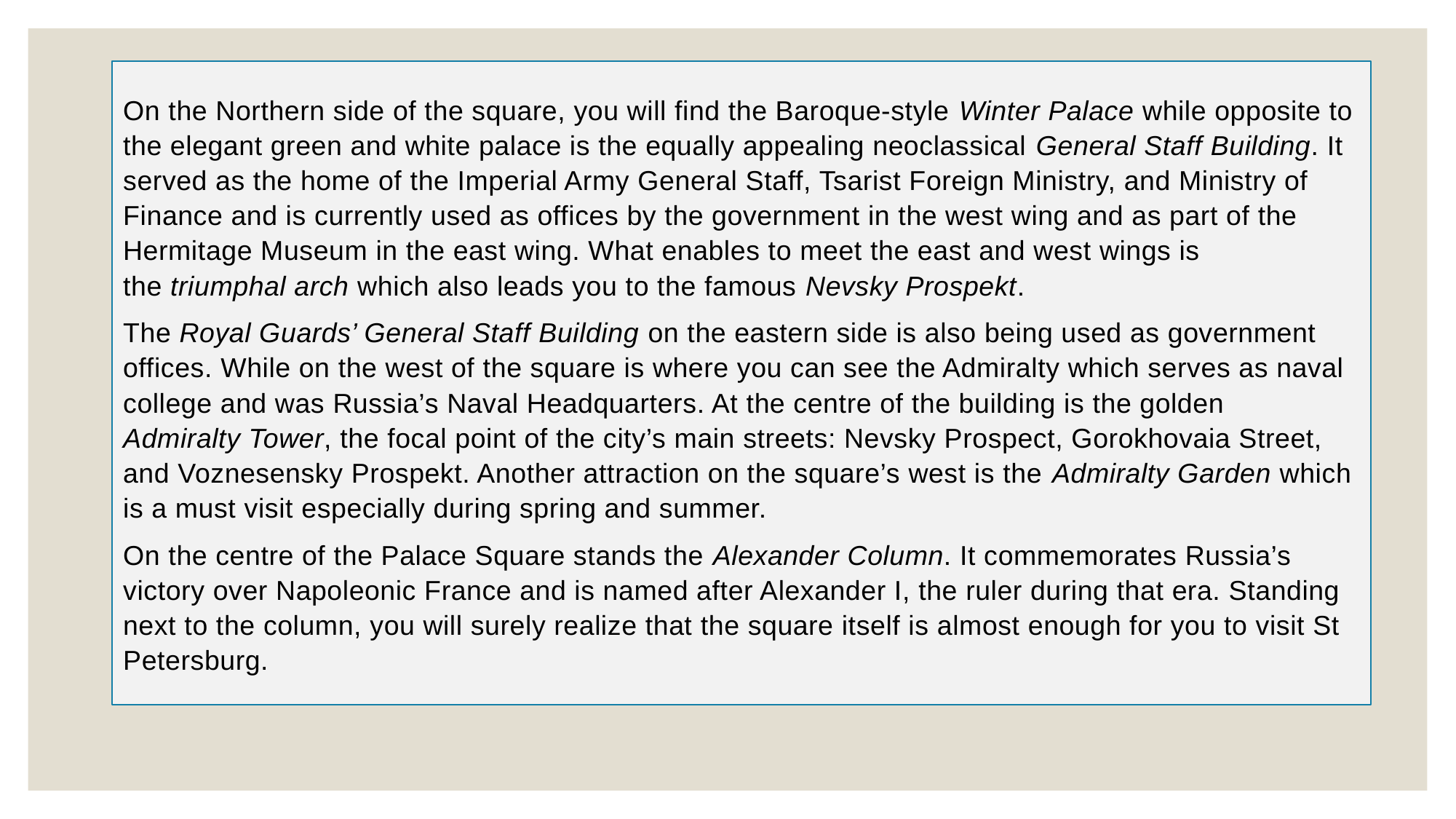

On the Northern side of the square, you will find the Baroque-style Winter Palace while opposite to the elegant green and white palace is the equally appealing neoclassical General Staff Building. It served as the home of the Imperial Army General Staff, Tsarist Foreign Ministry, and Ministry of Finance and is currently used as offices by the government in the west wing and as part of the Hermitage Museum in the east wing. What enables to meet the east and west wings is the triumphal arch which also leads you to the famous Nevsky Prospekt.
The Royal Guards’ General Staff Building on the eastern side is also being used as government offices. While on the west of the square is where you can see the Admiralty which serves as naval college and was Russia’s Naval Headquarters. At the centre of the building is the golden Admiralty Tower, the focal point of the city’s main streets: Nevsky Prospect, Gorokhovaia Street, and Voznesensky Prospekt. Another attraction on the square’s west is the Admiralty Garden which is a must visit especially during spring and summer.
On the centre of the Palace Square stands the Alexander Column. It commemorates Russia’s victory over Napoleonic France and is named after Alexander I, the ruler during that era. Standing next to the column, you will surely realize that the square itself is almost enough for you to visit St Petersburg.